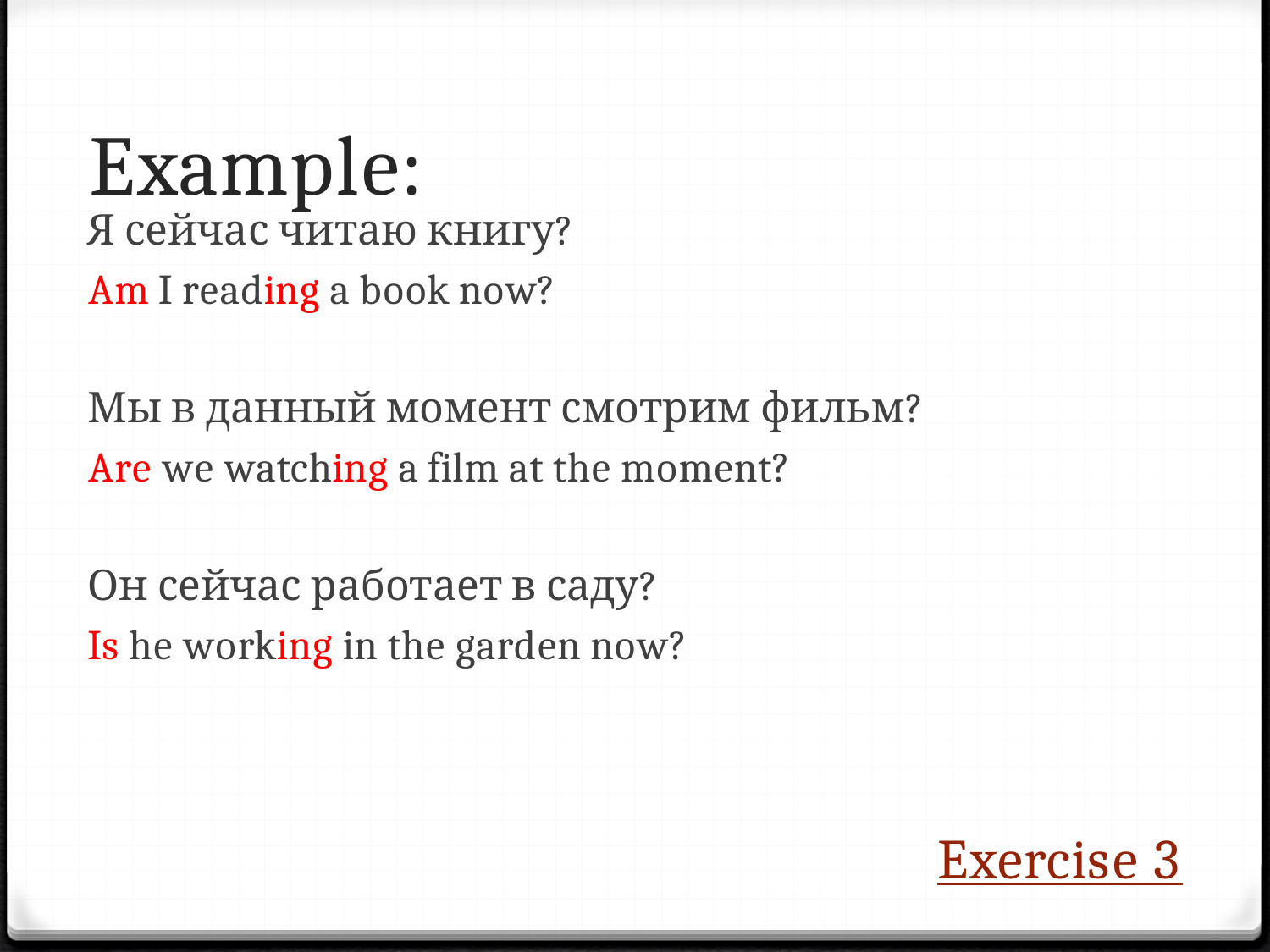

# Example:
Я сейчас читаю книгу?
Am I reading a book now?

Мы в данный момент смотрим фильм?
Are we watching a film at the moment?

Он сейчас работает в саду?
Is he working in the garden now?
Exercise 3